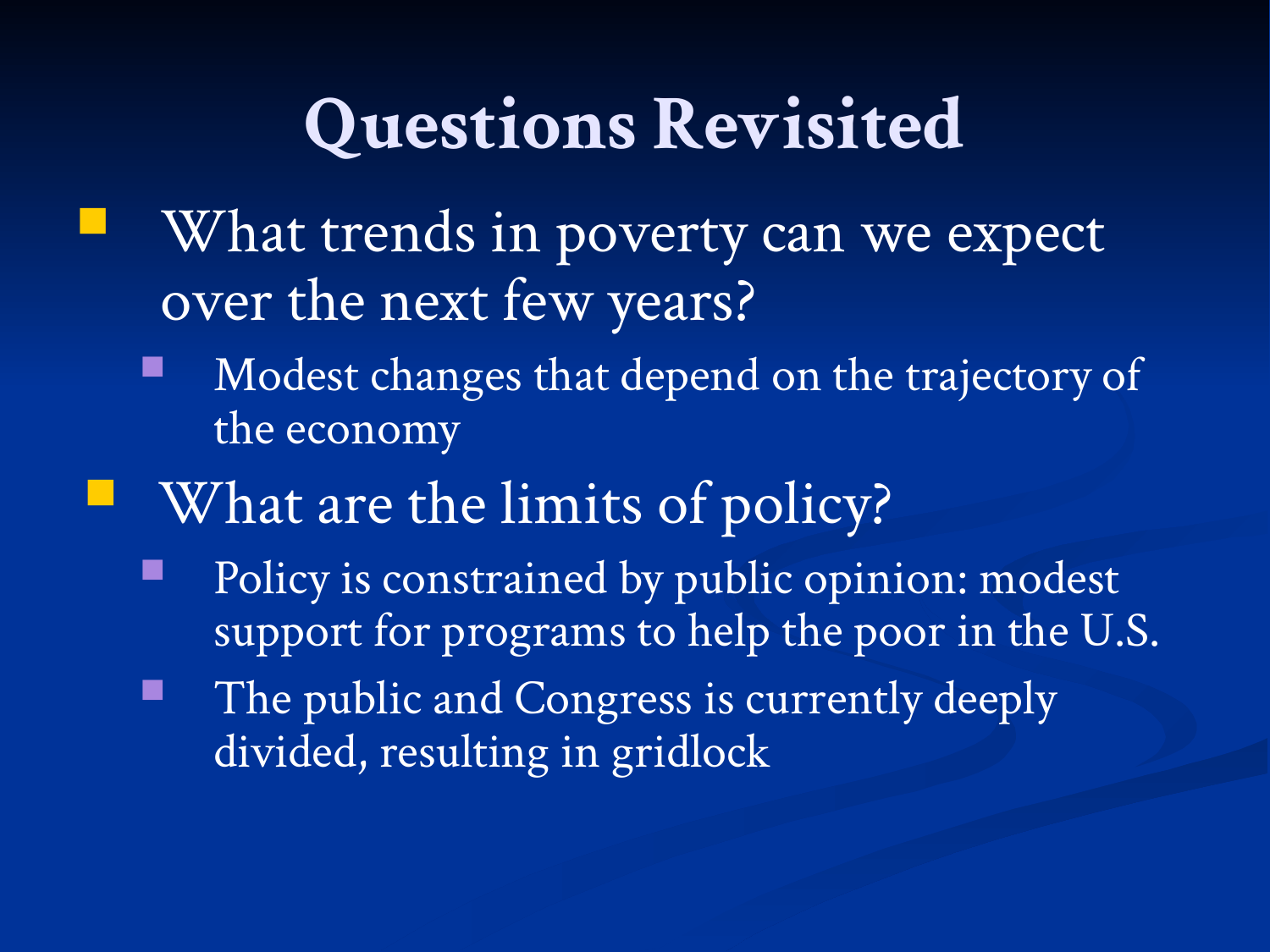

Questions Revisited
# What trends in poverty can we expect over the next few years?
Modest changes that depend on the trajectory of the economy
What are the limits of policy?
Policy is constrained by public opinion: modest support for programs to help the poor in the U.S.
The public and Congress is currently deeply divided, resulting in gridlock